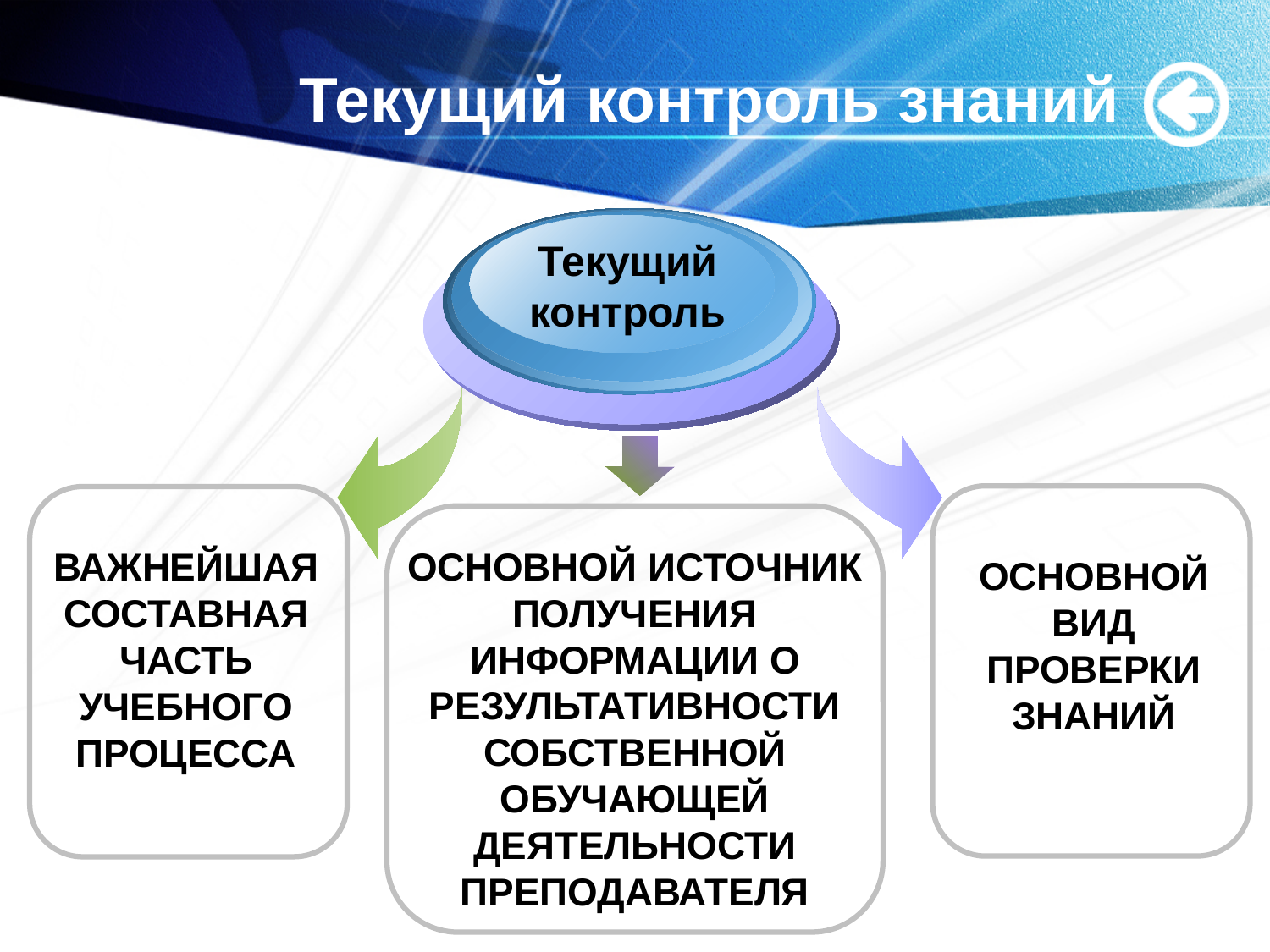

# Текущий контроль знаний

Текущий
контроль

Основной источник получения информации о результативности собственной обучающей деятельности преподавателя
Важнейшая составная часть учебного процесса
Основной вид проверки знаний